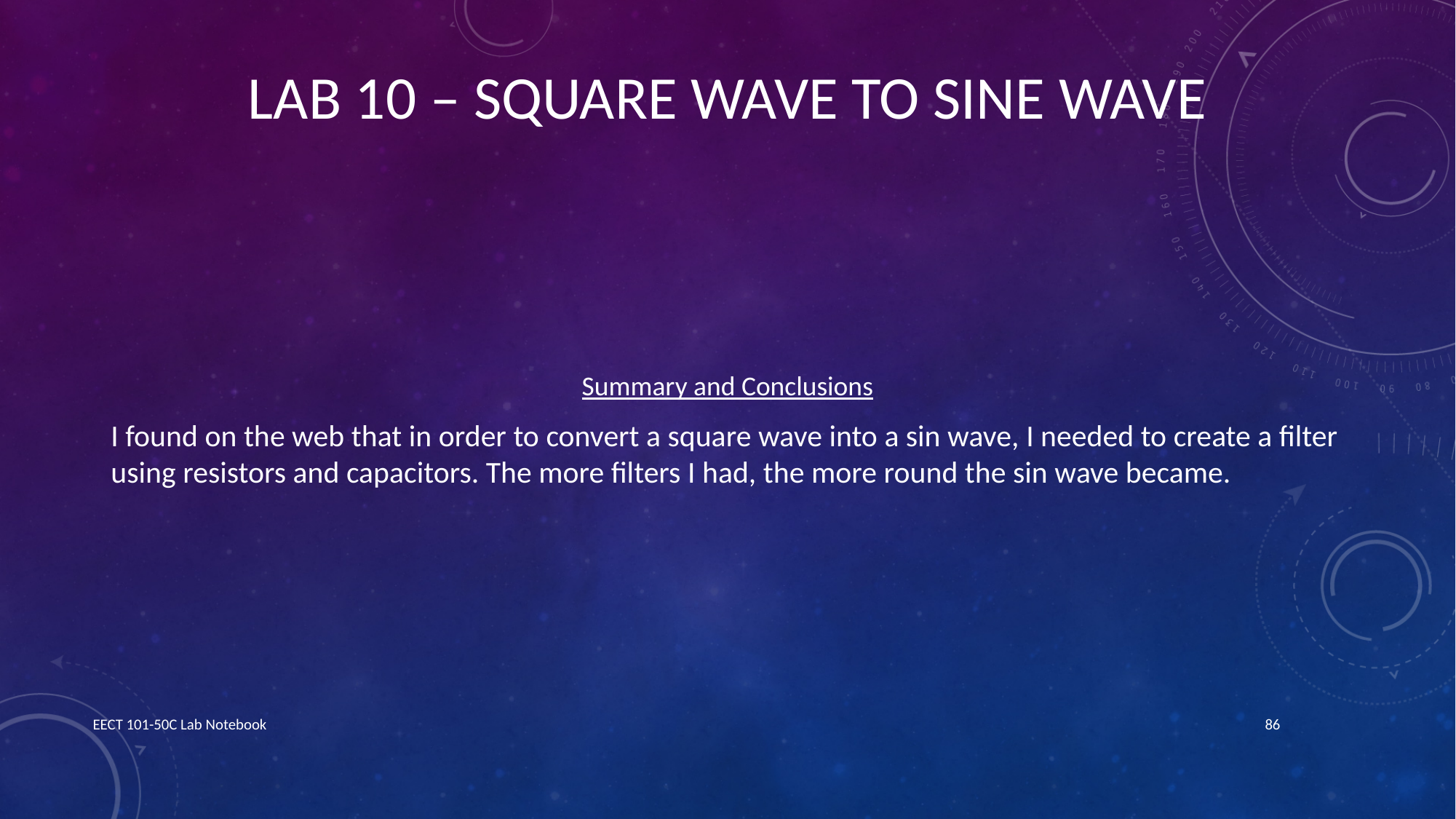

# Lab 10 – Square Wave to Sine Wave
Summary and Conclusions
I found on the web that in order to convert a square wave into a sin wave, I needed to create a filter using resistors and capacitors. The more filters I had, the more round the sin wave became.

EECT 101-50C Lab Notebook
86